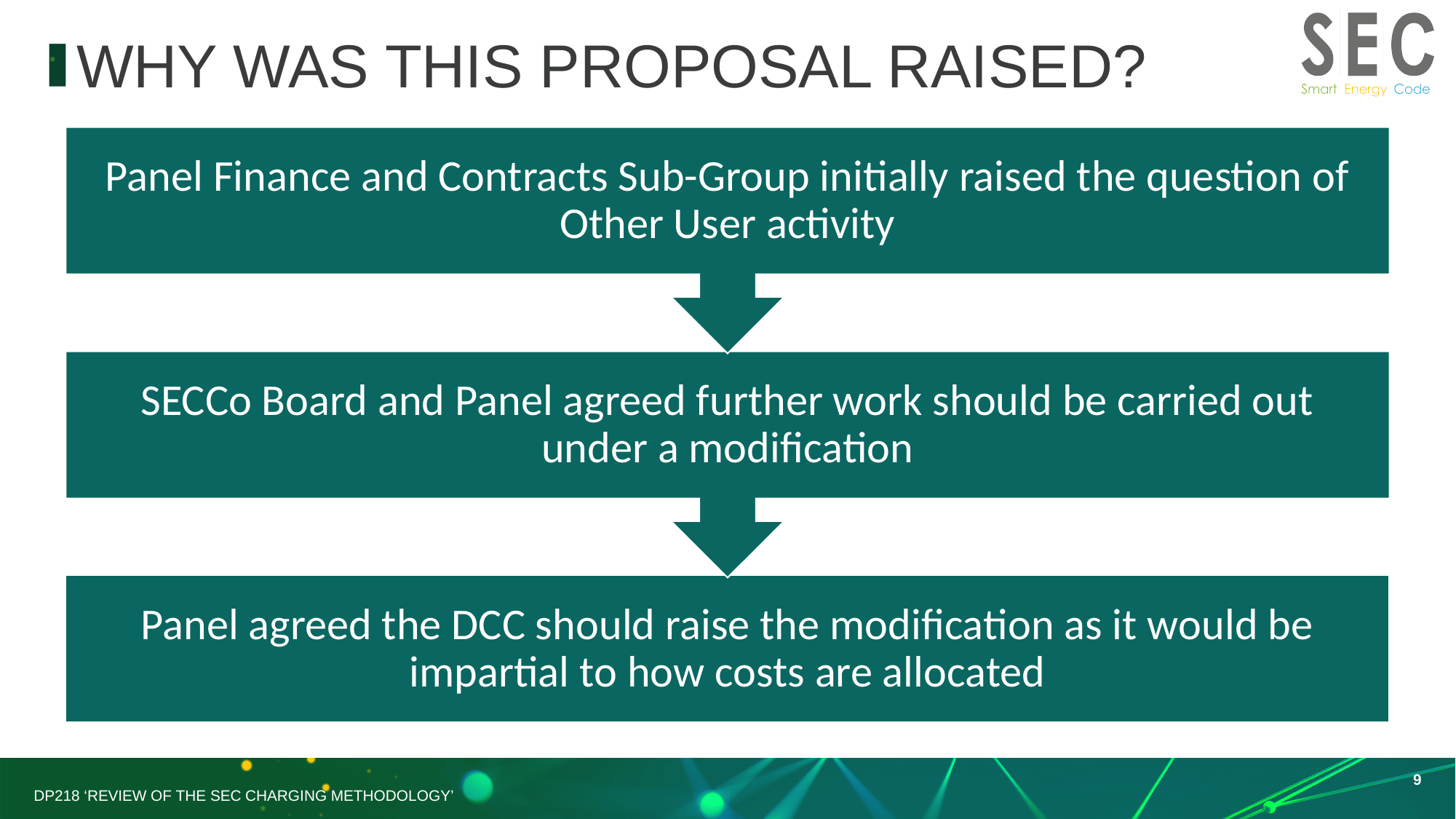

# Why was this proposal raised?
Panel agreed the DCC should raise the modification as it would be impartial to how costs are allocated
SECCo Board and Panel agreed further work should be carried out under a modification
Panel Finance and Contracts Sub-Group initially raised the question of Other User activity
9
DP218 ‘Review of the SEC Charging Methodology’